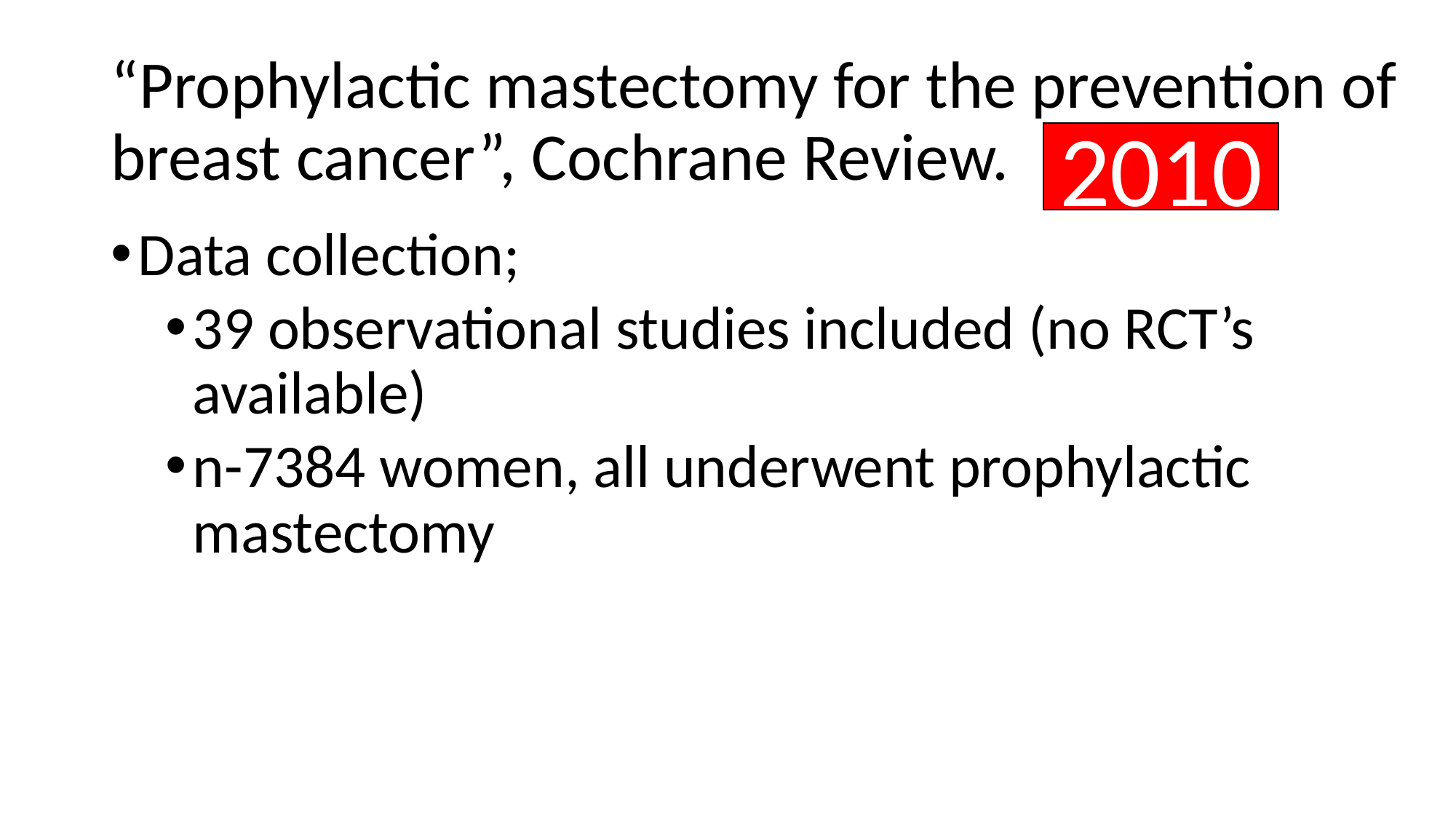

# “Prophylactic mastectomy for the prevention of breast cancer”, Cochrane Review.
2010
Data collection;
39 observational studies included (no RCT’s available)
n-7384 women, all underwent prophylactic mastectomy